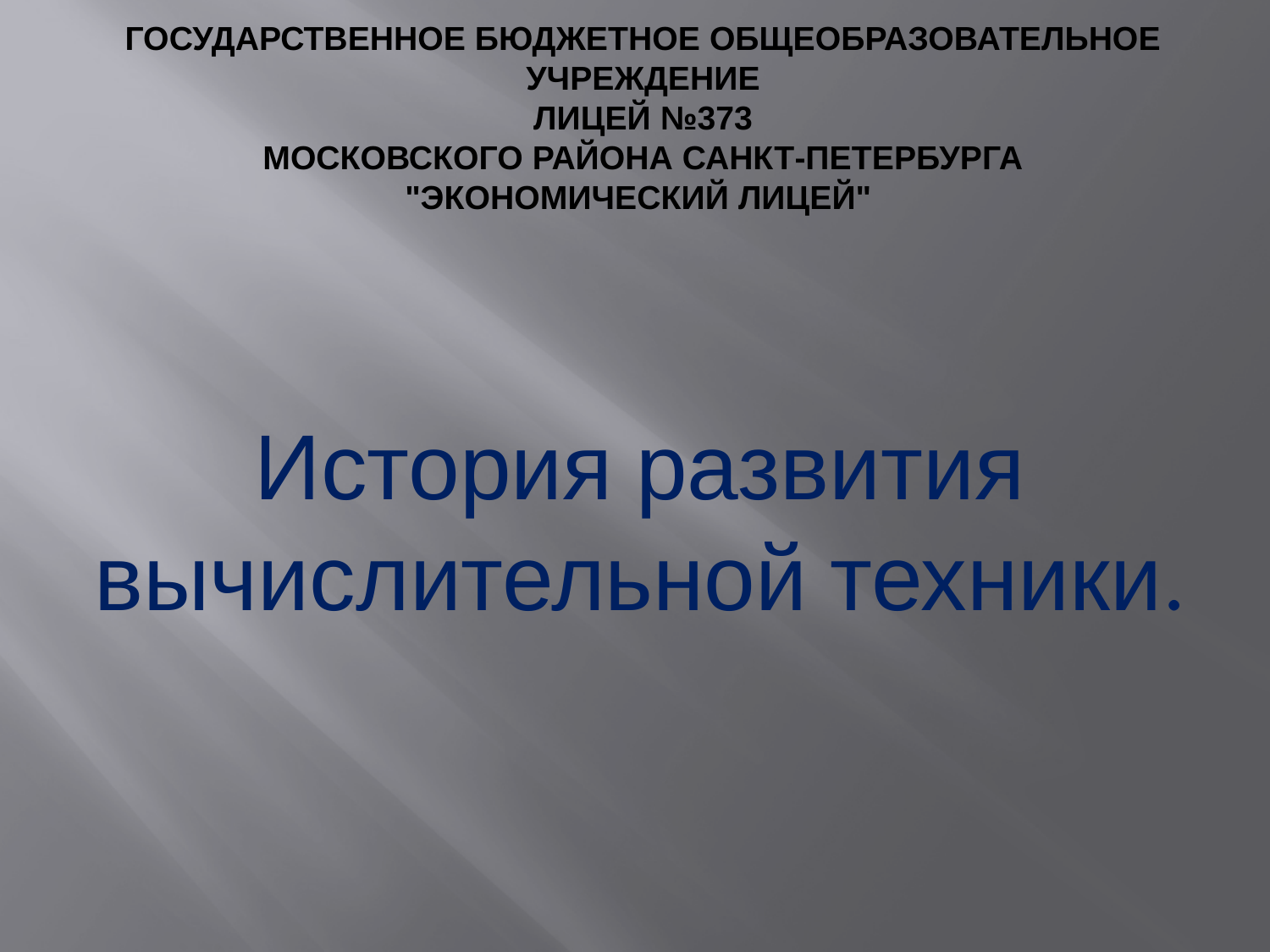

# Государственное бюджетное общеобразовательное учреждение лицей №373 Московского района Санкт-Петербурга "Экономический лицей"

История развития вычислительной техники.